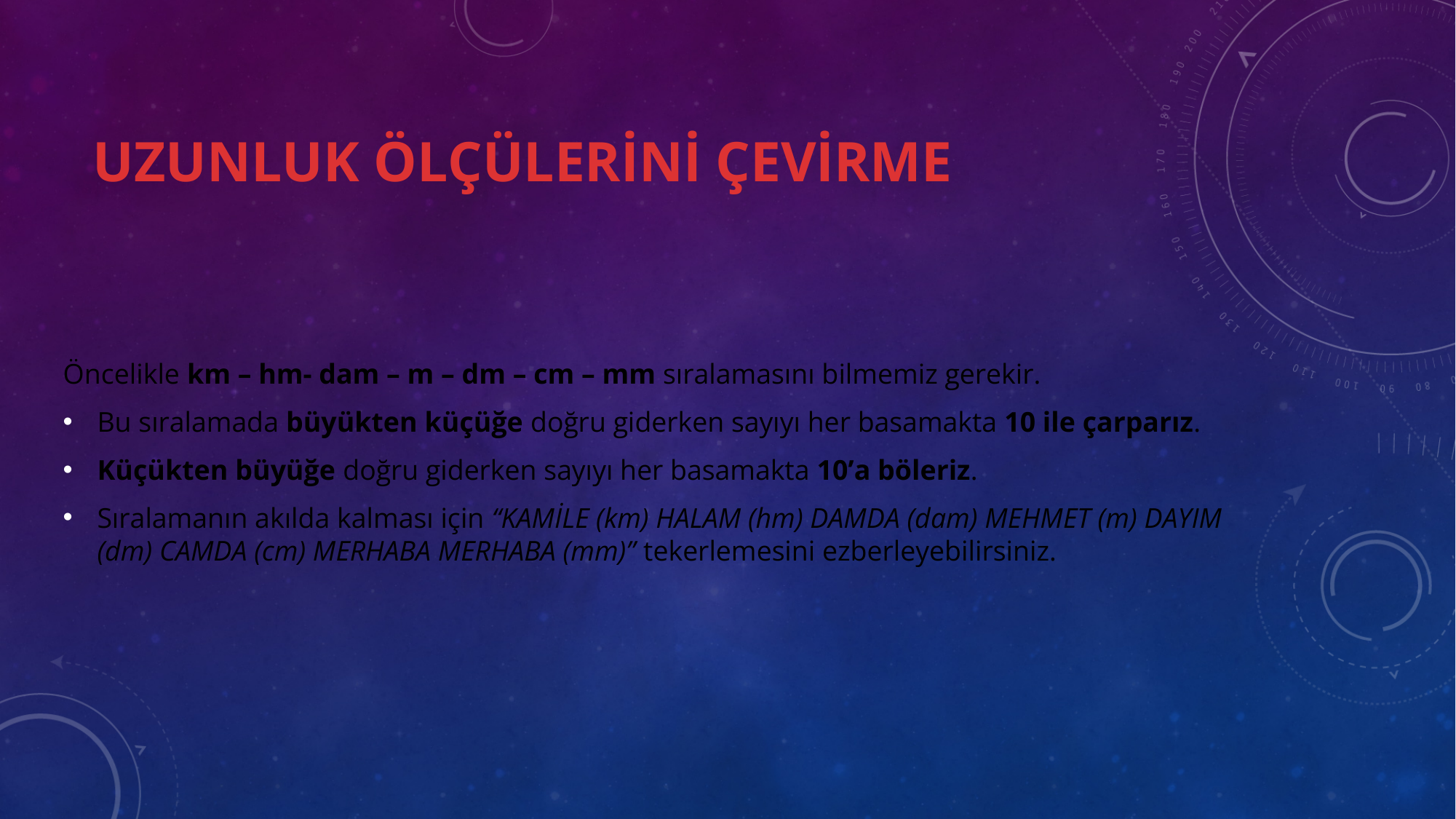

# Uzunluk Ölçülerini Çevirme
Öncelikle km – hm- dam – m – dm – cm – mm sıralamasını bilmemiz gerekir.
Bu sıralamada büyükten küçüğe doğru giderken sayıyı her basamakta 10 ile çarparız.
Küçükten büyüğe doğru giderken sayıyı her basamakta 10’a böleriz.
Sıralamanın akılda kalması için “KAMİLE (km) HALAM (hm) DAMDA (dam) MEHMET (m) DAYIM (dm) CAMDA (cm) MERHABA MERHABA (mm)” tekerlemesini ezberleyebilirsiniz.